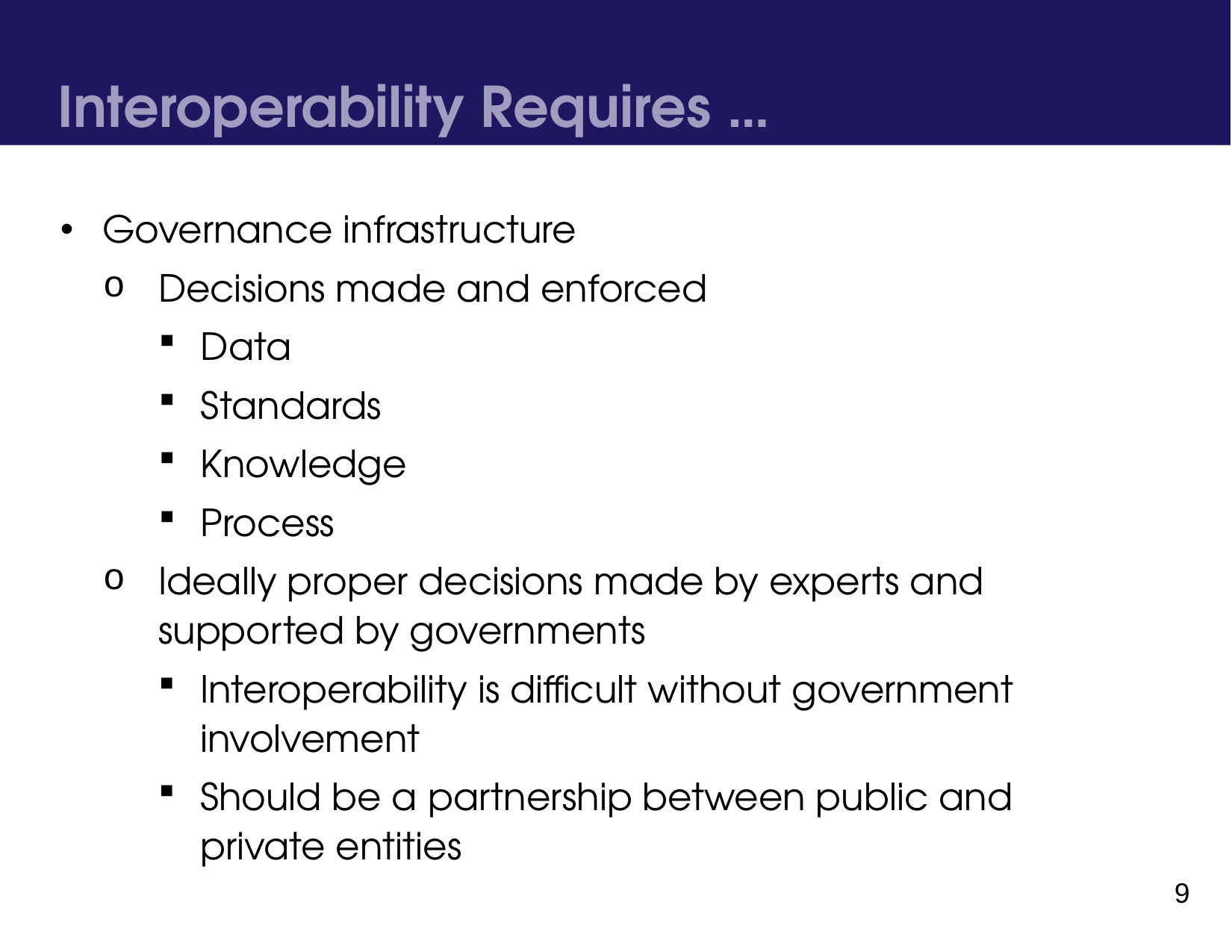

# Interoperability Requires …
Governance infrastructure
Decisions made and enforced
Data
Standards
Knowledge
Process
Ideally proper decisions made by experts and supported by governments
Interoperability is difficult without government involvement
Should be a partnership between public and private entities
9